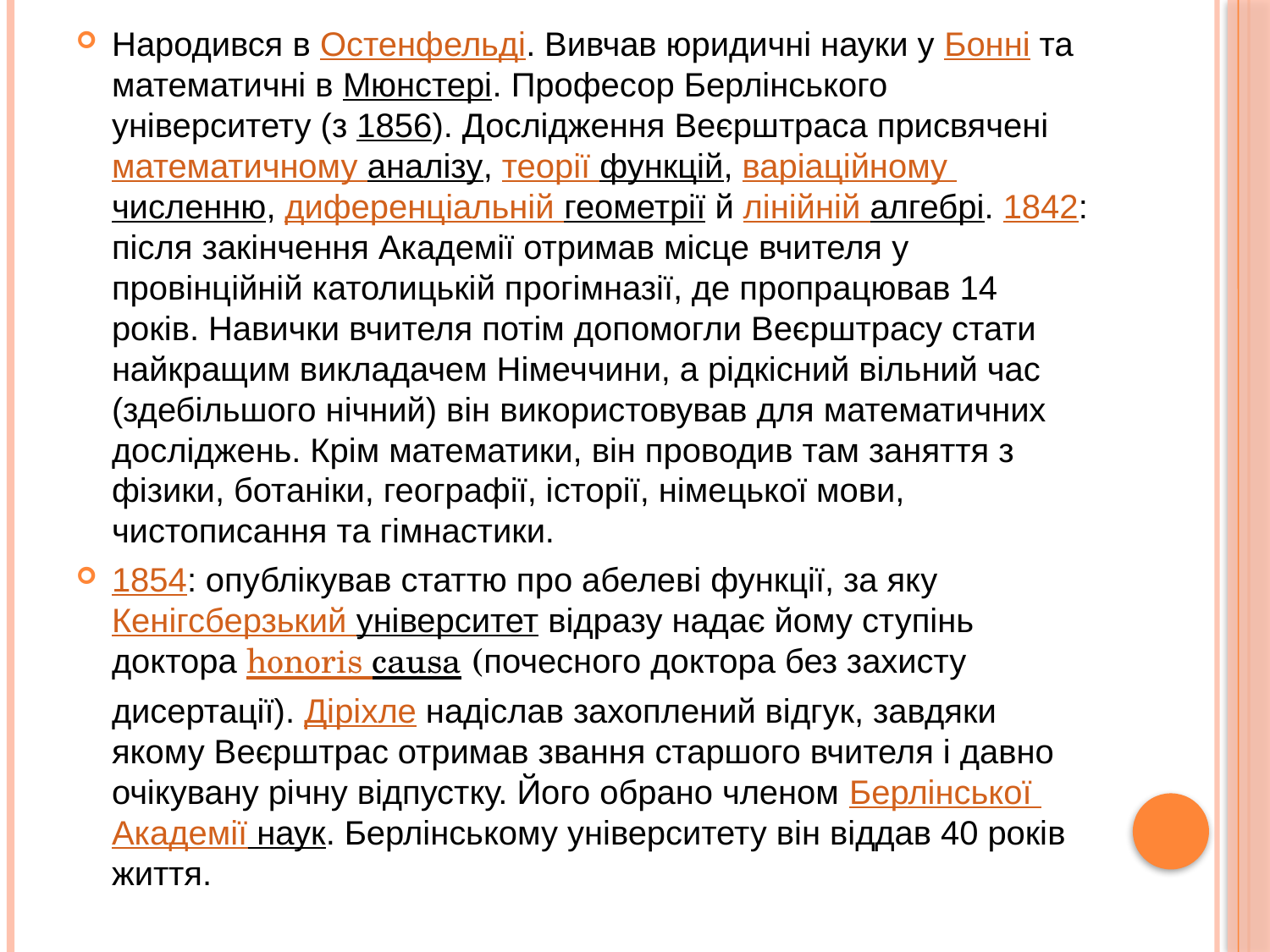

Народився в Остенфельді. Вивчав юридичні науки у Бонні та математичні в Мюнстері. Професор Берлінського університету (з 1856). Дослідження Веєрштраса присвячені математичному аналізу, теорії функцій, варіаційному численню, диференціальній геометрії й лінійній алгебрі. 1842: після закінчення Академії отримав місце вчителя у провінційній католицькій прогімназії, де пропрацював 14 років. Навички вчителя потім допомогли Веєрштрасу стати найкращим викладачем Німеччини, а рідкісний вільний час (здебільшого нічний) він використовував для математичних досліджень. Крім математики, він проводив там заняття з фізики, ботаніки, географії, історії, німецької мови, чистописання та гімнастики.
1854: опублікував статтю про абелеві функції, за яку Кенігсберзький університет відразу надає йому ступінь доктора honoris causa (почесного доктора без захисту дисертації). Діріхле надіслав захоплений відгук, завдяки якому Веєрштрас отримав звання старшого вчителя і давно очікувану річну відпустку. Його обрано членом Берлінської Академії наук. Берлінському університету він віддав 40 років життя.